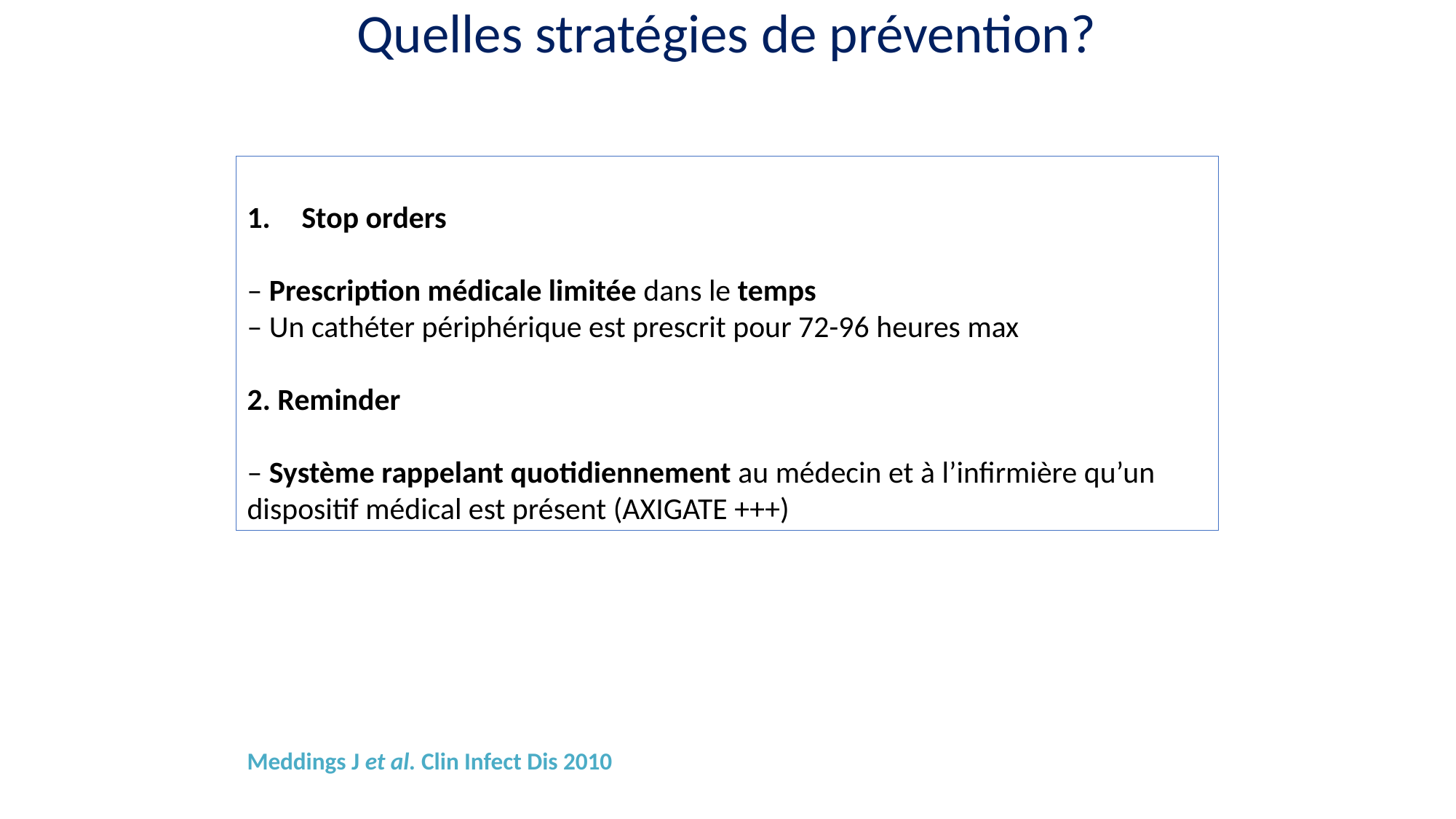

Quelles stratégies de prévention?

Stop orders

– Prescription médicale limitée dans le temps
– Un cathéter périphérique est prescrit pour 72-96 heures max

2. Reminder

– Système rappelant quotidiennement au médecin et à l’infirmière qu’un dispositif médical est présent (AXIGATE +++)

Meddings J et al. Clin Infect Dis 2010